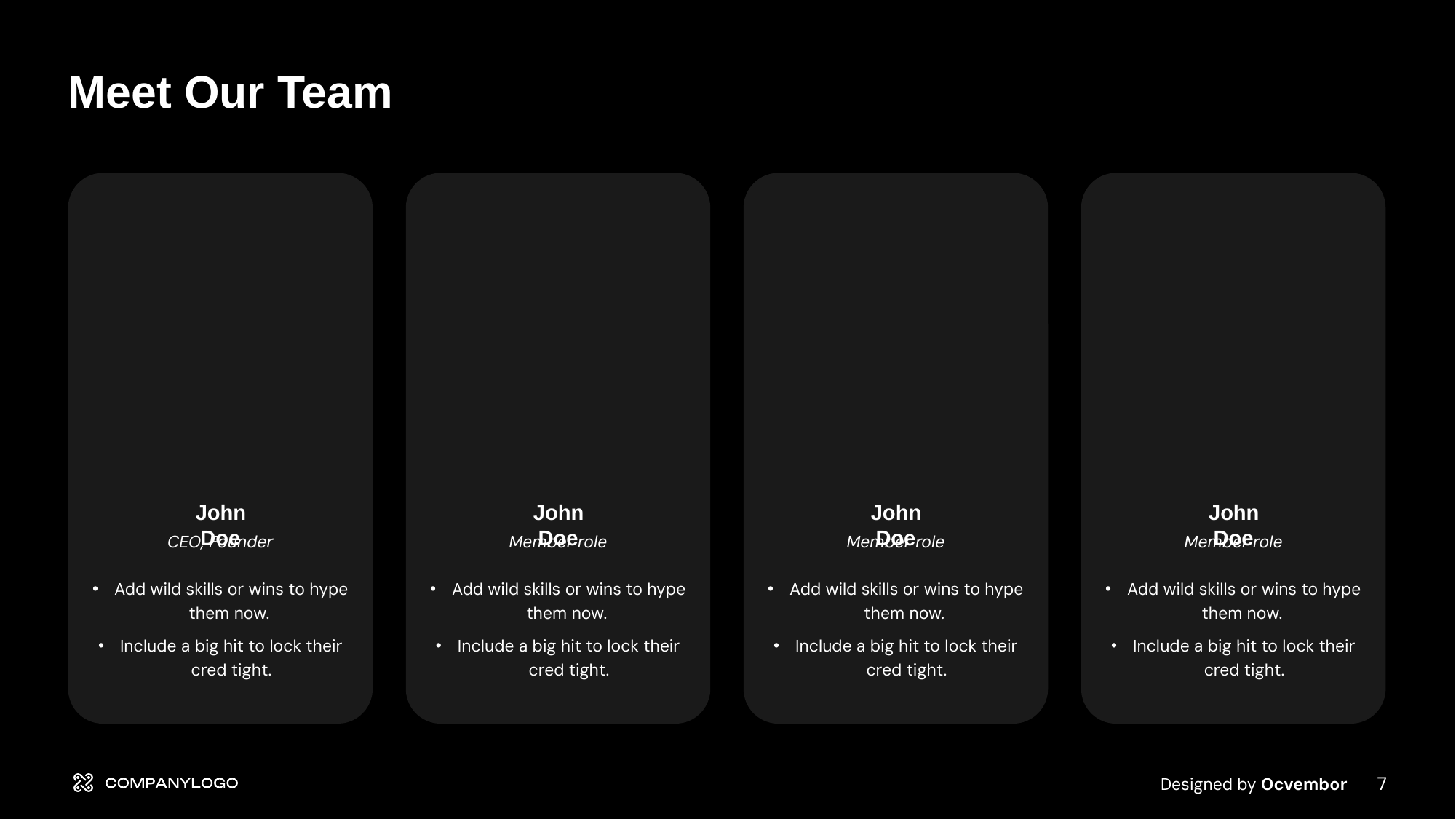

# Meet Our Team

John Doe
John Doe
John Doe
John Doe
CEO, Founder
Member role
Member role
Member role
Add wild skills or wins to hype them now.
Include a big hit to lock their cred tight.
Add wild skills or wins to hype them now.
Include a big hit to lock their cred tight.
Add wild skills or wins to hype them now.
Include a big hit to lock their cred tight.
Add wild skills or wins to hype them now.
Include a big hit to lock their cred tight.